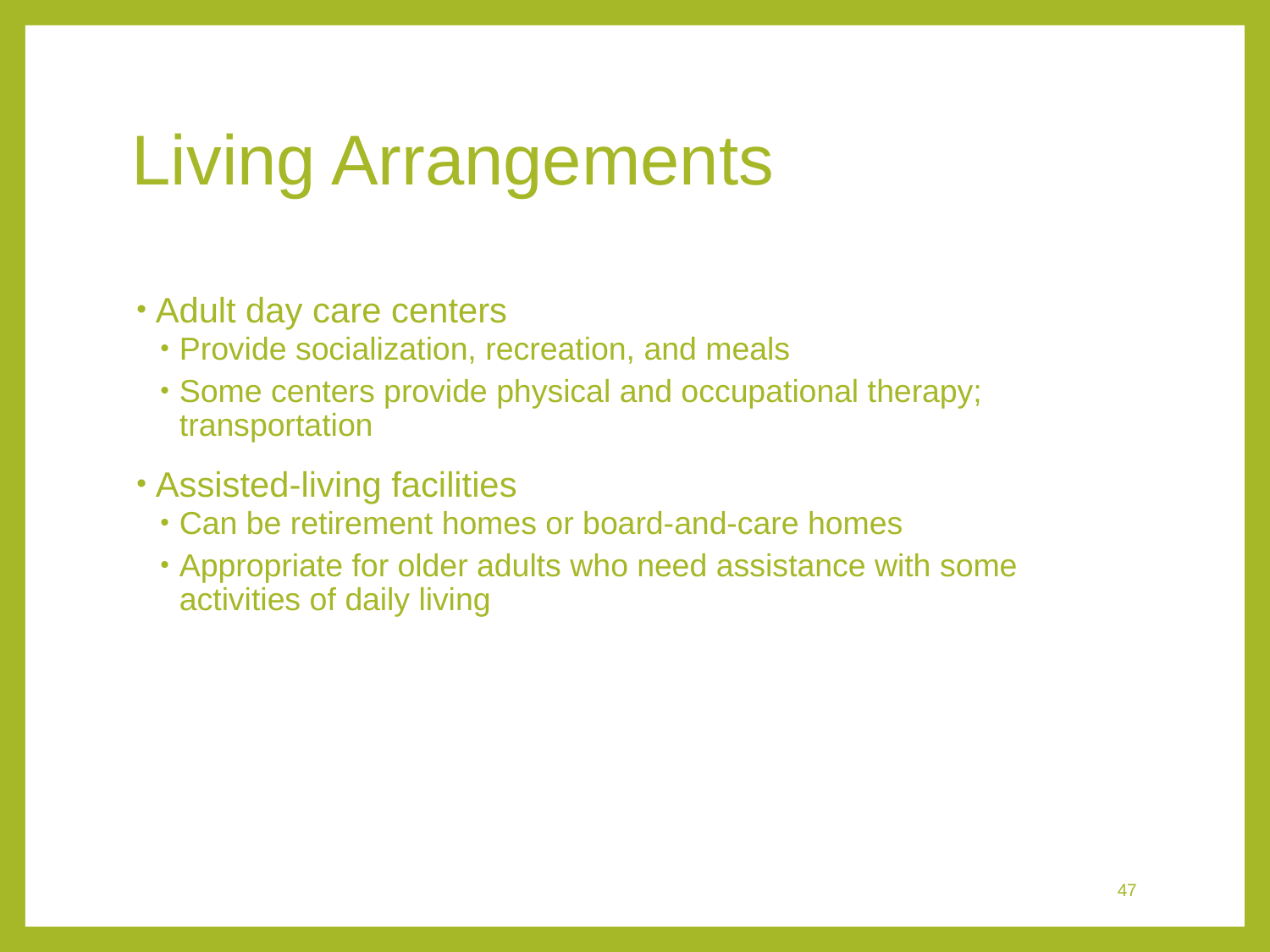

# Living Arrangements
Adult day care centers
Provide socialization, recreation, and meals
Some centers provide physical and occupational therapy; transportation
Assisted-living facilities
Can be retirement homes or board-and-care homes
Appropriate for older adults who need assistance with some activities of daily living
 47